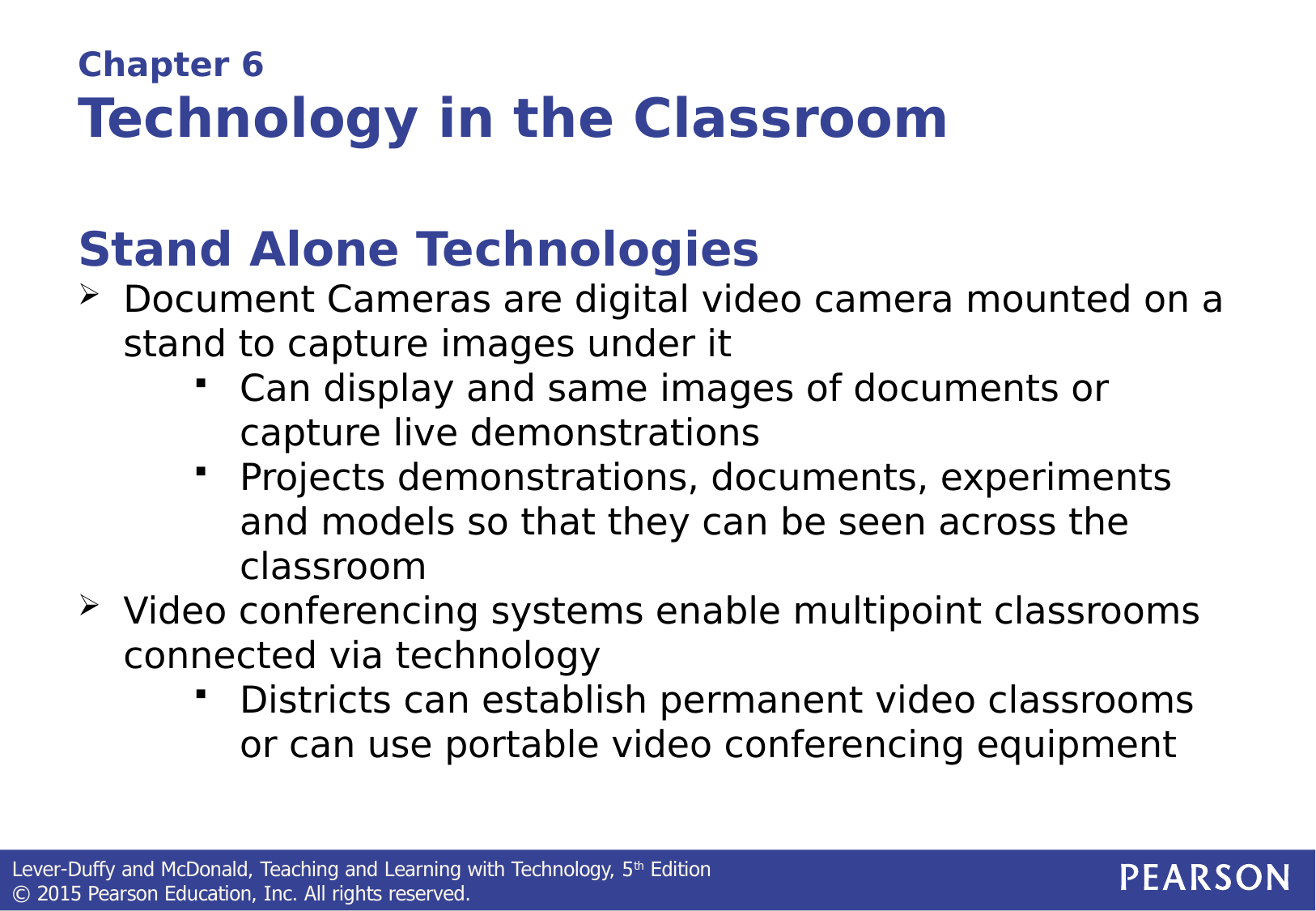

# Chapter 6 Technology in the Classroom
Stand Alone Technologies
Document Cameras are digital video camera mounted on a stand to capture images under it
Can display and same images of documents or capture live demonstrations
Projects demonstrations, documents, experiments and models so that they can be seen across the classroom
Video conferencing systems enable multipoint classrooms connected via technology
Districts can establish permanent video classrooms or can use portable video conferencing equipment